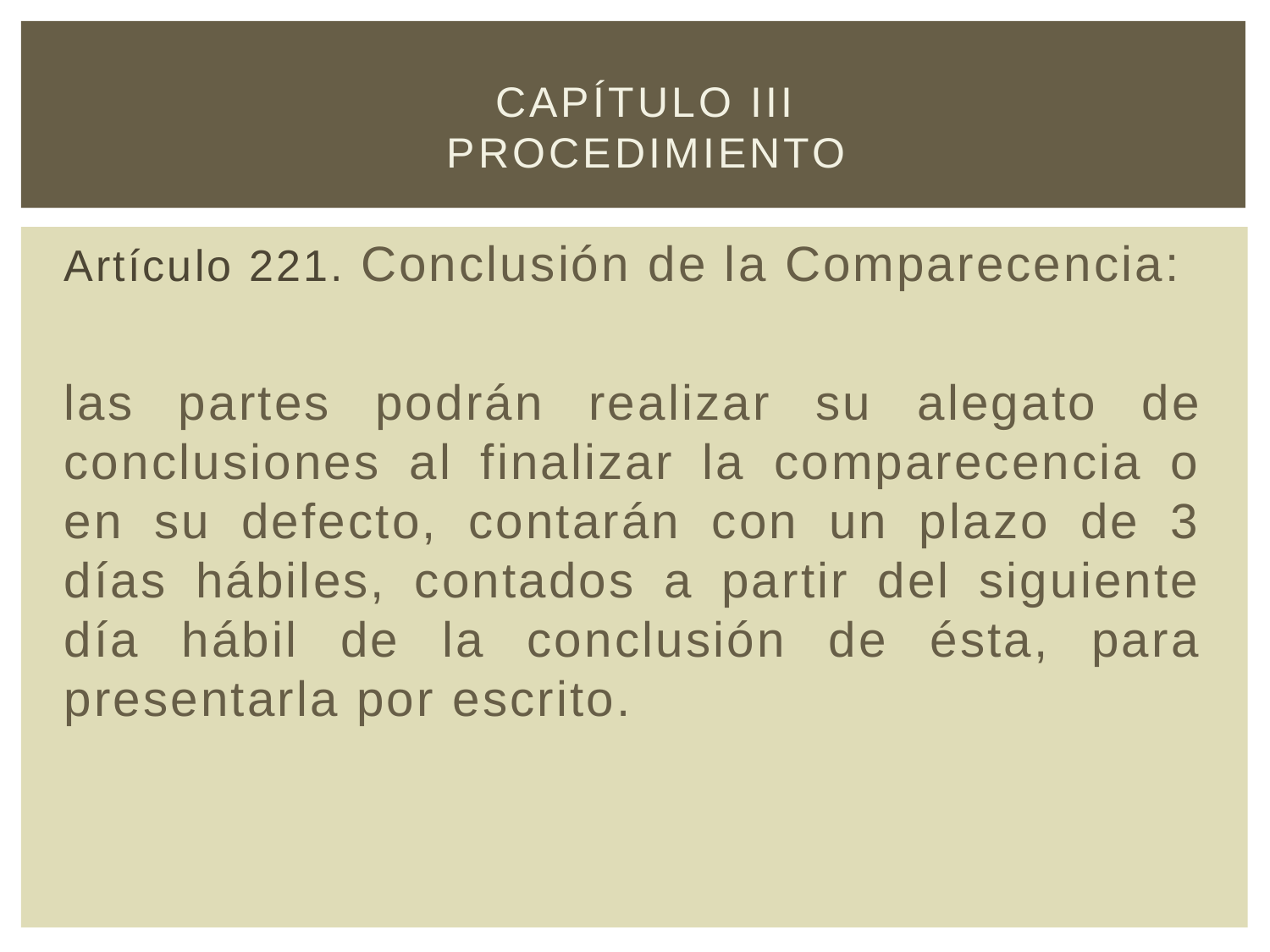

# Capítulo III PROCEDIMIENTO
Artículo 221. Conclusión de la Comparecencia:

las partes podrán realizar su alegato de conclusiones al finalizar la comparecencia o en su defecto, contarán con un plazo de 3 días hábiles, contados a partir del siguiente día hábil de la conclusión de ésta, para presentarla por escrito.